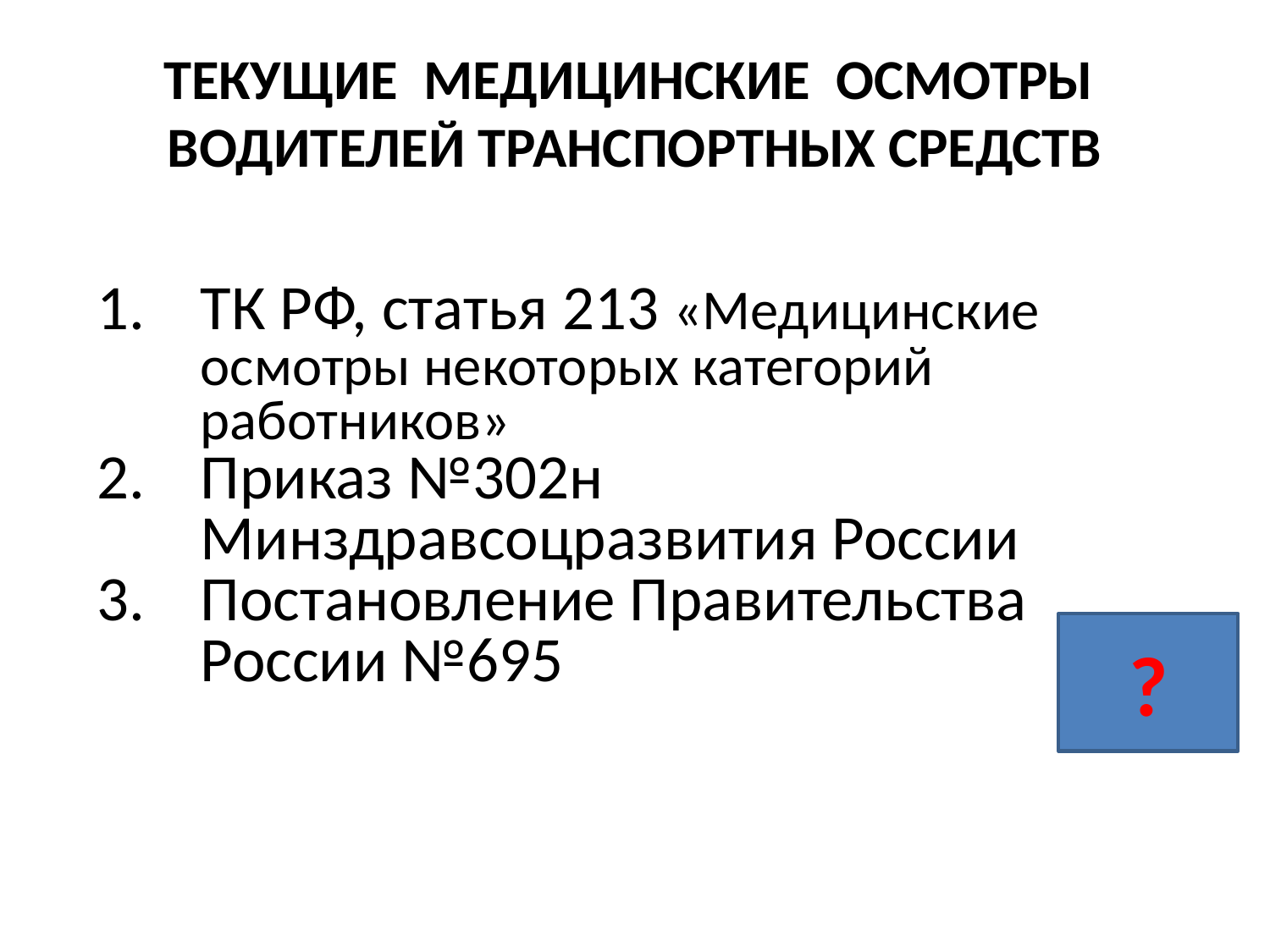

ТЕКУЩИЕ  МЕДИЦИНСКИЕ  ОСМОТРЫ  ВОДИТЕЛЕЙ ТРАНСПОРТНЫХ СРЕДСТВ
ТК РФ, статья 213 «Медицинские осмотры некоторых категорий работников»
Приказ №302н Минздравсоцразвития России
Постановление Правительства России №695

?